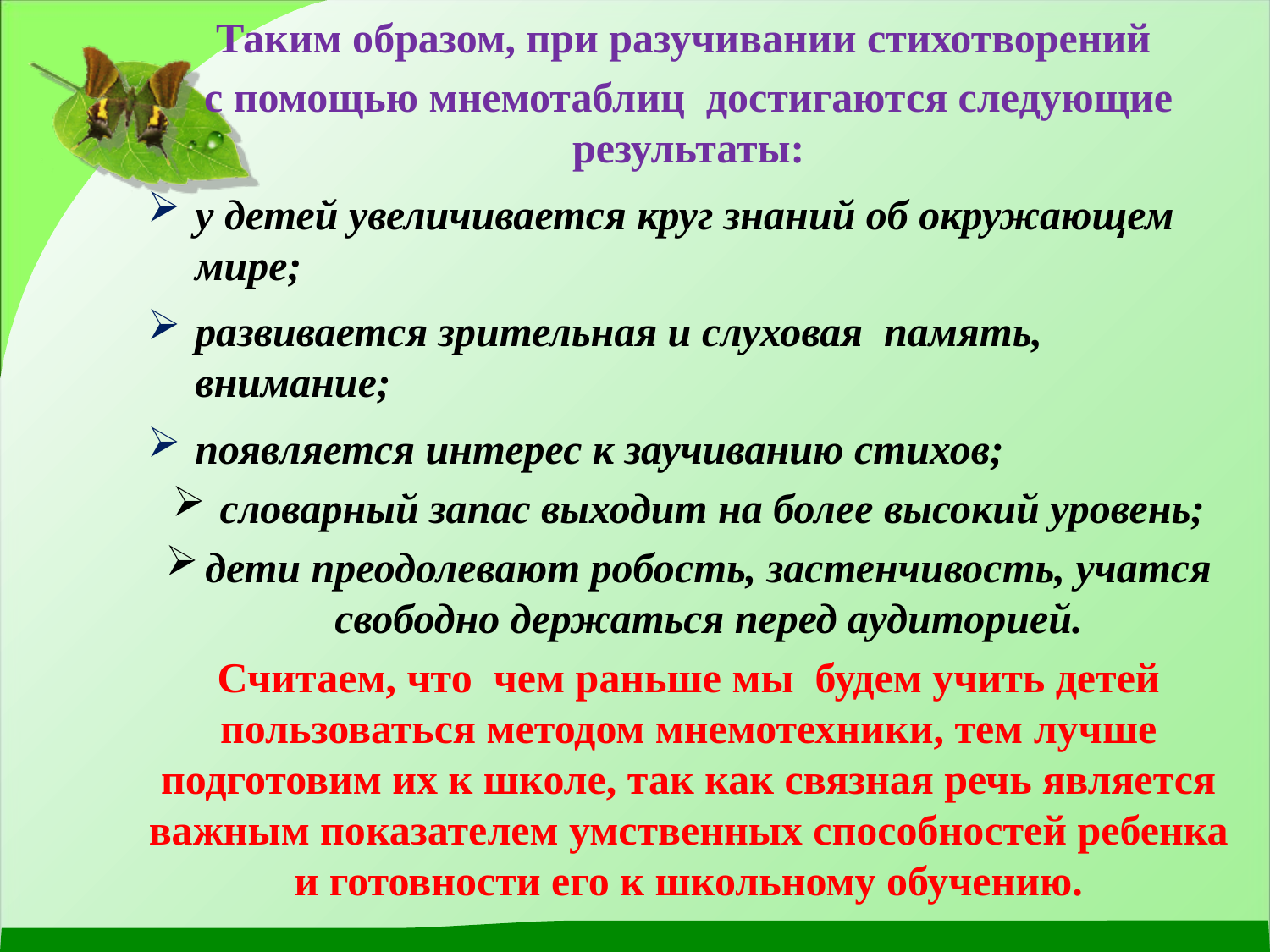

Таким образом, при разучивании стихотворений
с помощью мнемотаблиц  достигаются следующие результаты:
у детей увеличивается круг знаний об окружающем мире;
развивается зрительная и слуховая  память, внимание;
появляется интерес к заучиванию стихов;
словарный запас выходит на более высокий уровень;
дети преодолевают робость, застенчивость, учатся свободно держаться перед аудиторией.
Считаем, что  чем раньше мы  будем учить детей пользоваться методом мнемотехники, тем лучше подготовим их к школе, так как связная речь является важным показателем умственных способностей ребенка и готовности его к школьному обучению.